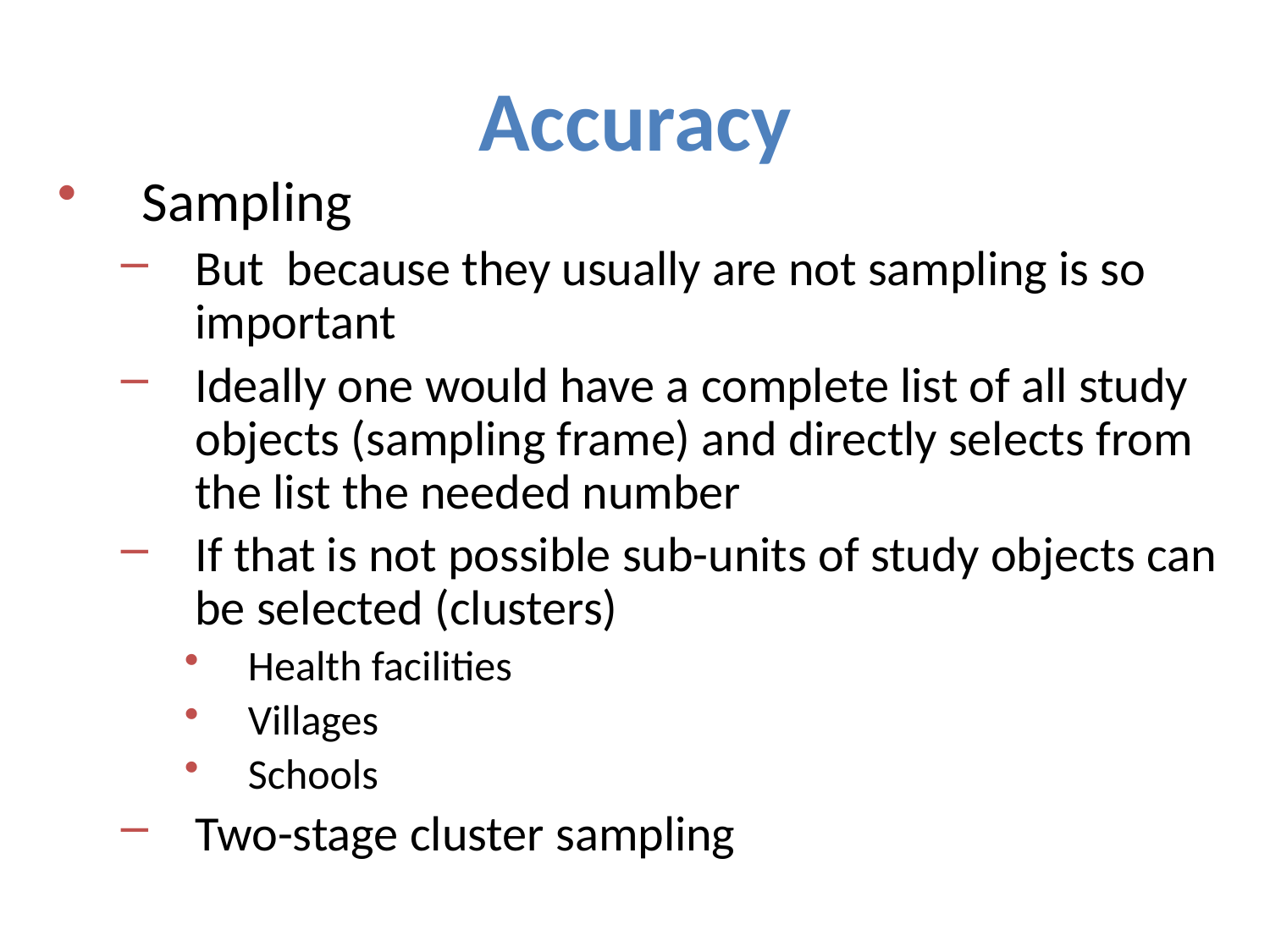

Accuracy
Sampling
But  because they usually are not sampling is so important
Ideally one would have a complete list of all study objects (sampling frame) and directly selects from the list the needed number
If that is not possible sub-units of study objects can be selected (clusters)
Health facilities
Villages
Schools
Two-stage cluster sampling